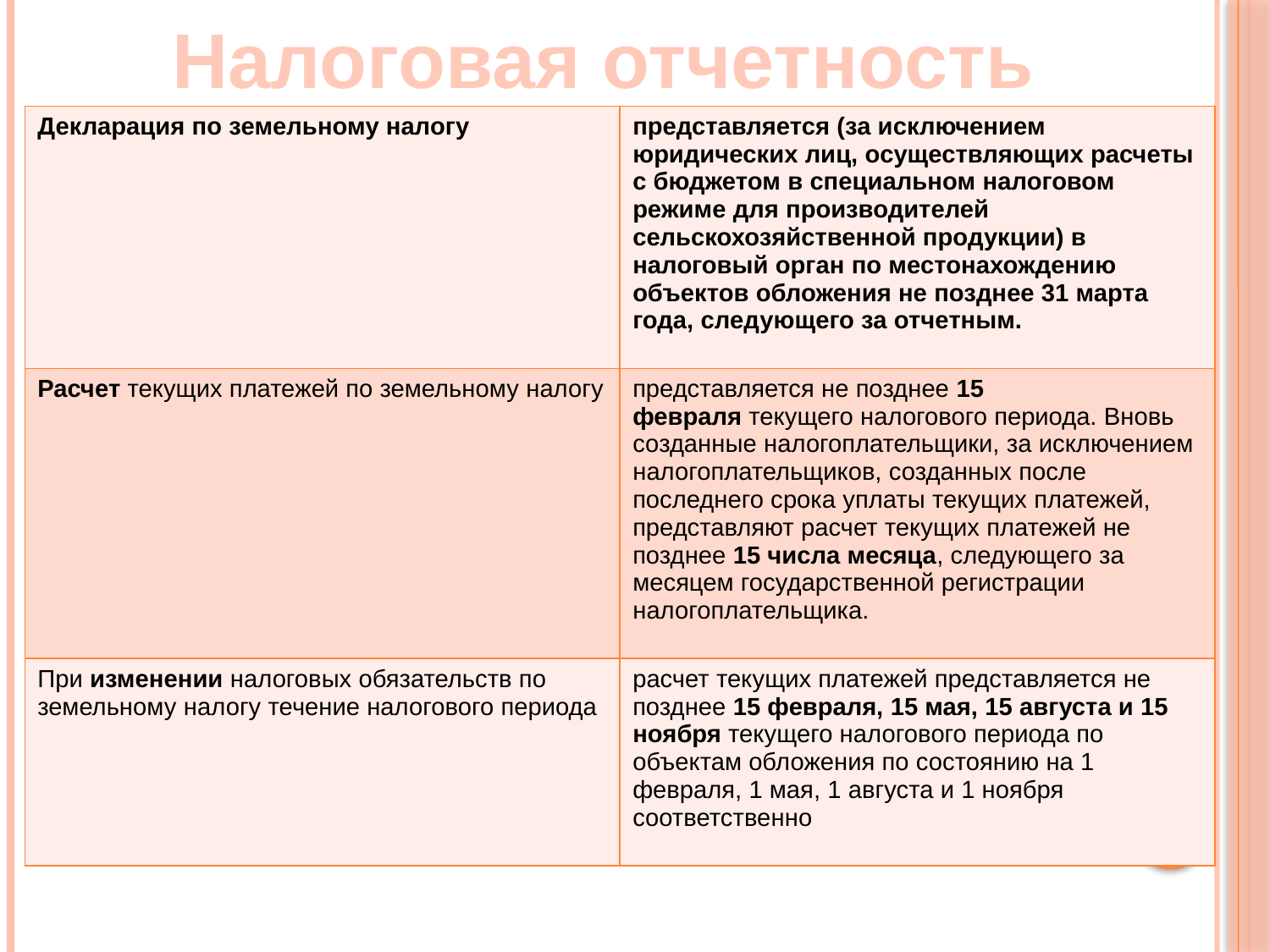

# Налоговая отчетность
| Декларация по земельному налогу | представляется (за исключением юридических лиц, осуществляющих расчеты с бюджетом в специальном налоговом режиме для производителей сельскохозяйственной продукции) в налоговый орган по местонахождению объектов обложения не позднее 31 марта года, следующего за отчетным. |
| --- | --- |
| Расчет текущих платежей по земельному налогу | представляется не позднее 15 февраля текущего налогового периода. Вновь созданные налогоплательщики, за исключением налогоплательщиков, созданных после последнего срока уплаты текущих платежей, представляют расчет текущих платежей не позднее 15 числа месяца, следующего за месяцем государственной регистрации налогоплательщика. |
| При изменении налоговых обязательств по земельному налогу течение налогового периода | расчет текущих платежей представляется не позднее 15 февраля, 15 мая, 15 августа и 15 ноября текущего налогового периода по объектам обложения по состоянию на 1 февраля, 1 мая, 1 августа и 1 ноября соответственно |